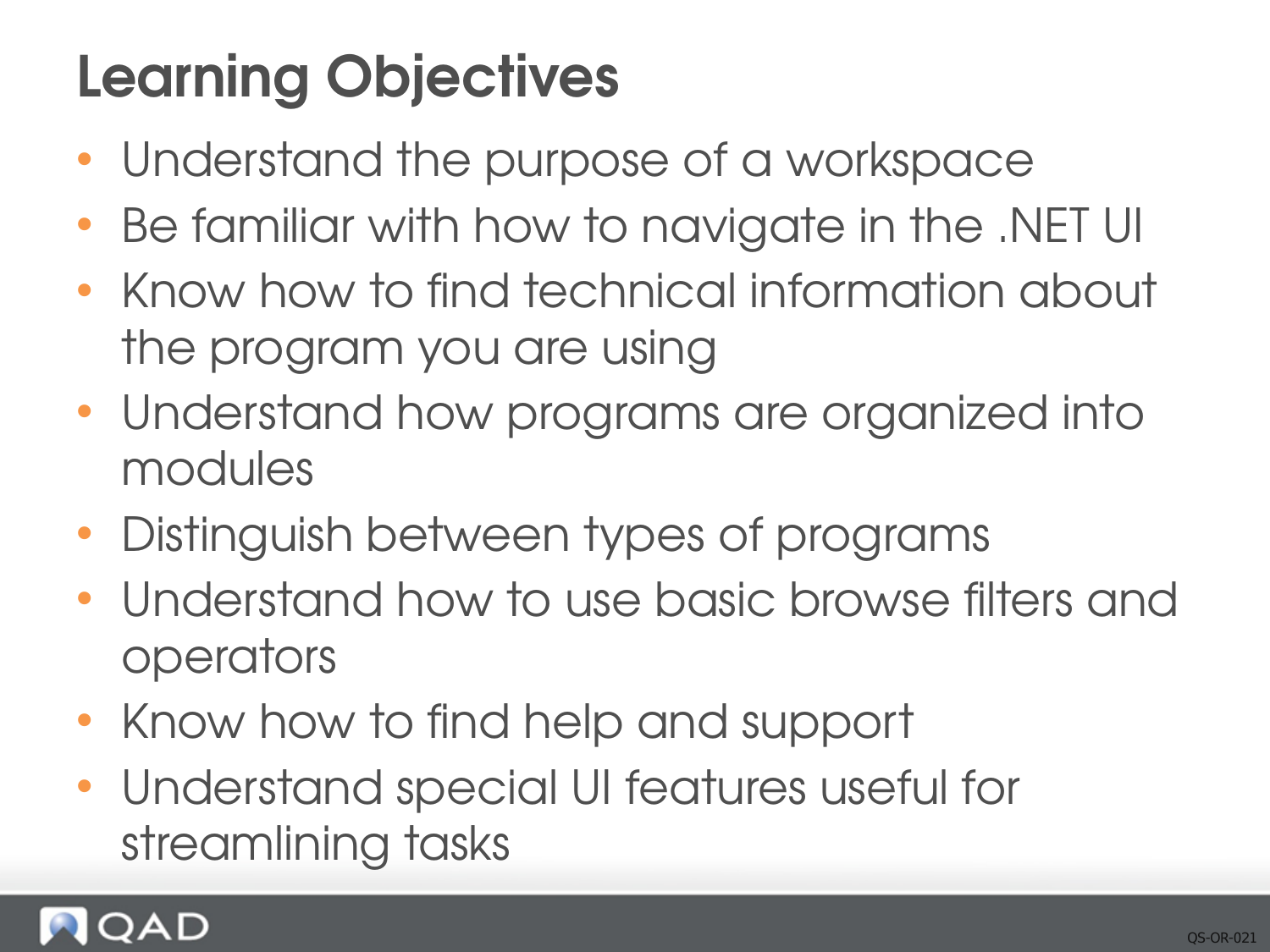

# Learning Objectives
Understand the purpose of a workspace
Be familiar with how to navigate in the .NET UI
Know how to find technical information about the program you are using
Understand how programs are organized into modules
Distinguish between types of programs
Understand how to use basic browse filters and operators
Know how to find help and support
Understand special UI features useful for streamlining tasks

QS-OR-021